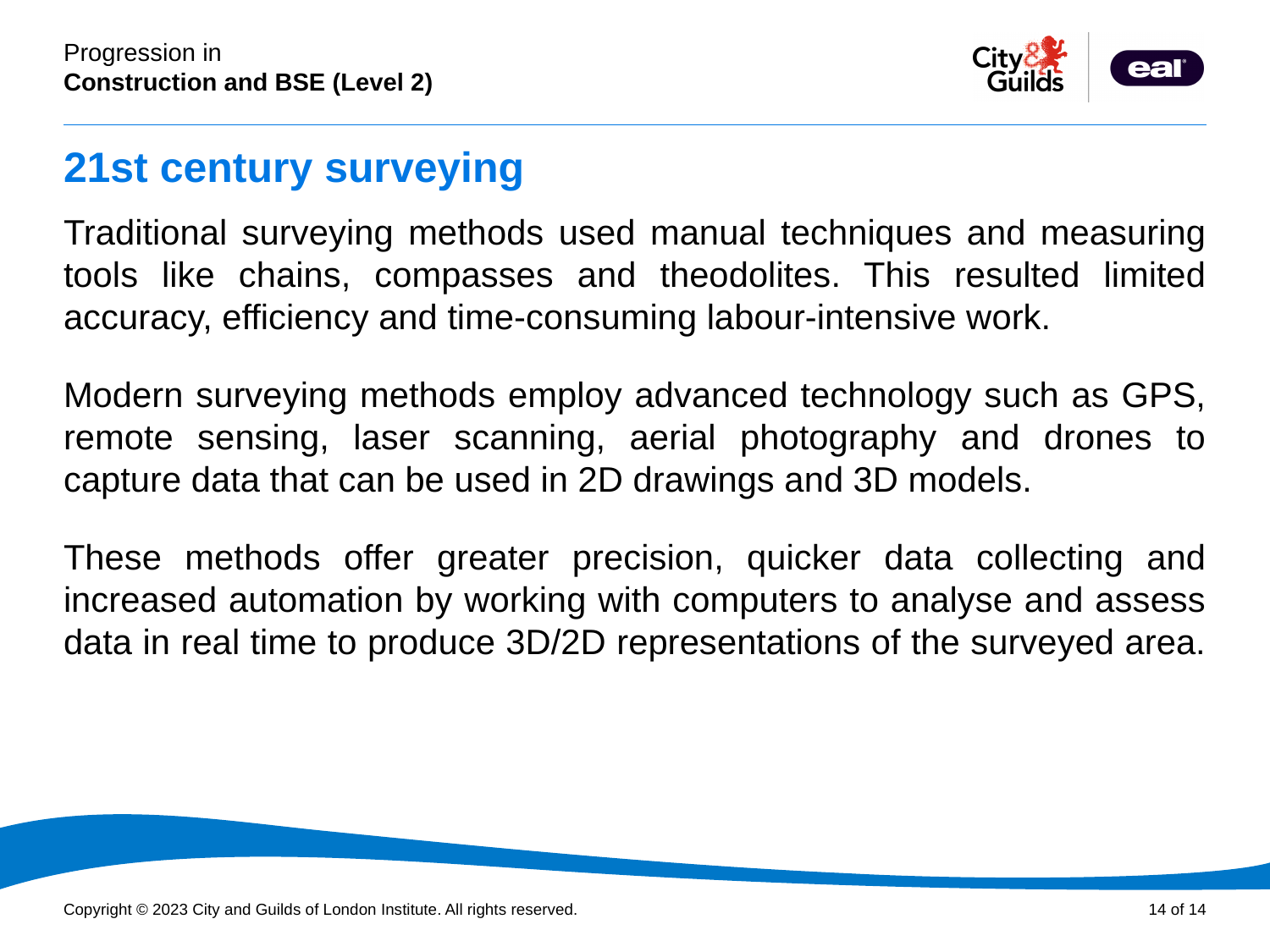

# 21st century surveying
Traditional surveying methods used manual techniques and measuring tools like chains, compasses and theodolites. This resulted limited accuracy, efficiency and time-consuming labour-intensive work.
Modern surveying methods employ advanced technology such as GPS, remote sensing, laser scanning, aerial photography and drones to capture data that can be used in 2D drawings and 3D models.
These methods offer greater precision, quicker data collecting and increased automation by working with computers to analyse and assess data in real time to produce 3D/2D representations of the surveyed area.